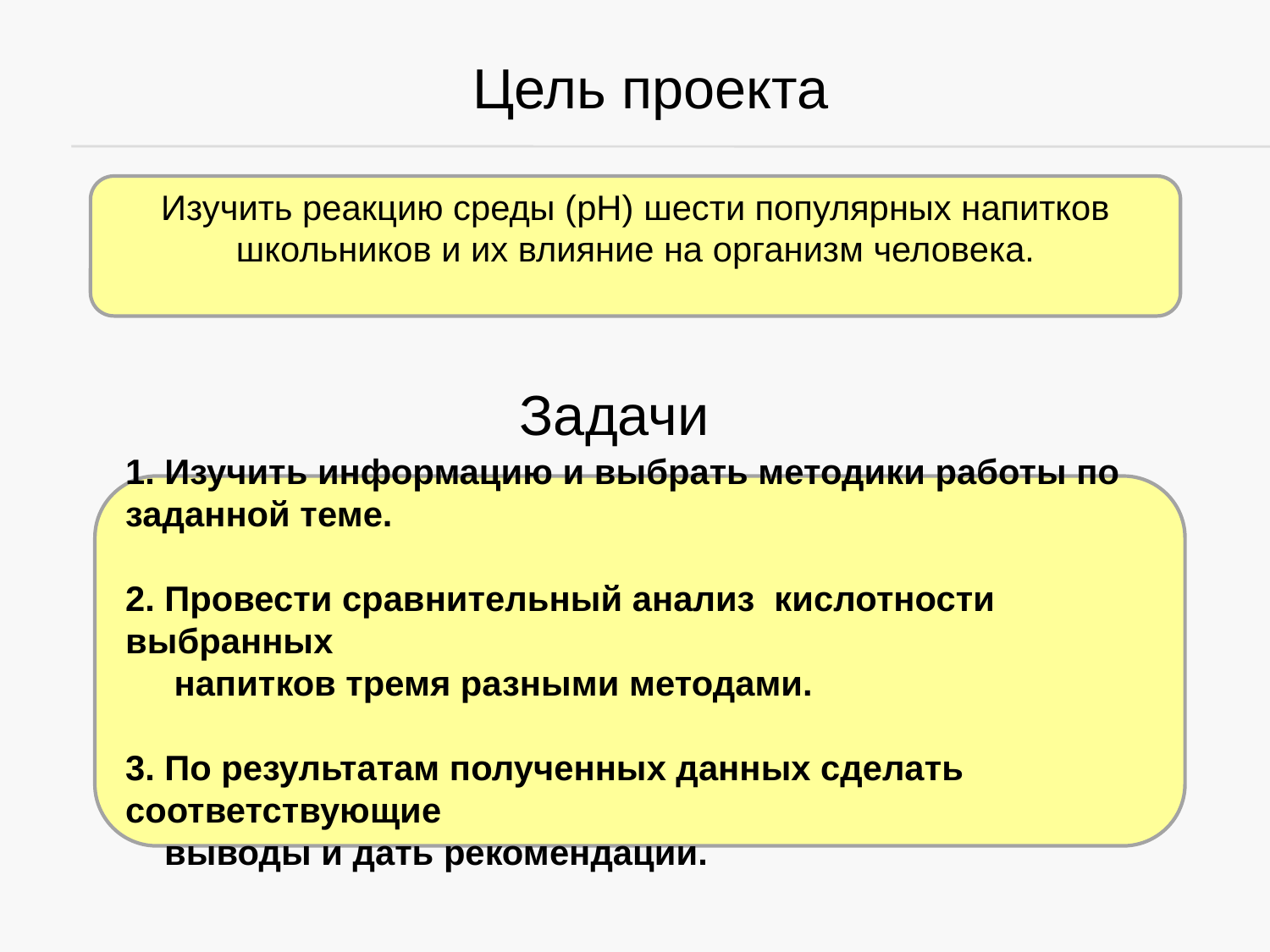

Цель проекта

Изучить реакцию среды (рH) шести популярных напитков школьников и их влияние на организм человека.
                                  Задачи

1. Изучить информацию и выбрать методики работы по заданной теме.

2. Провести сравнительный анализ  кислотности выбранных
     напитков тремя разными методами.

3. По результатам полученных данных сделать соответствующие
    выводы и дать рекомендации.